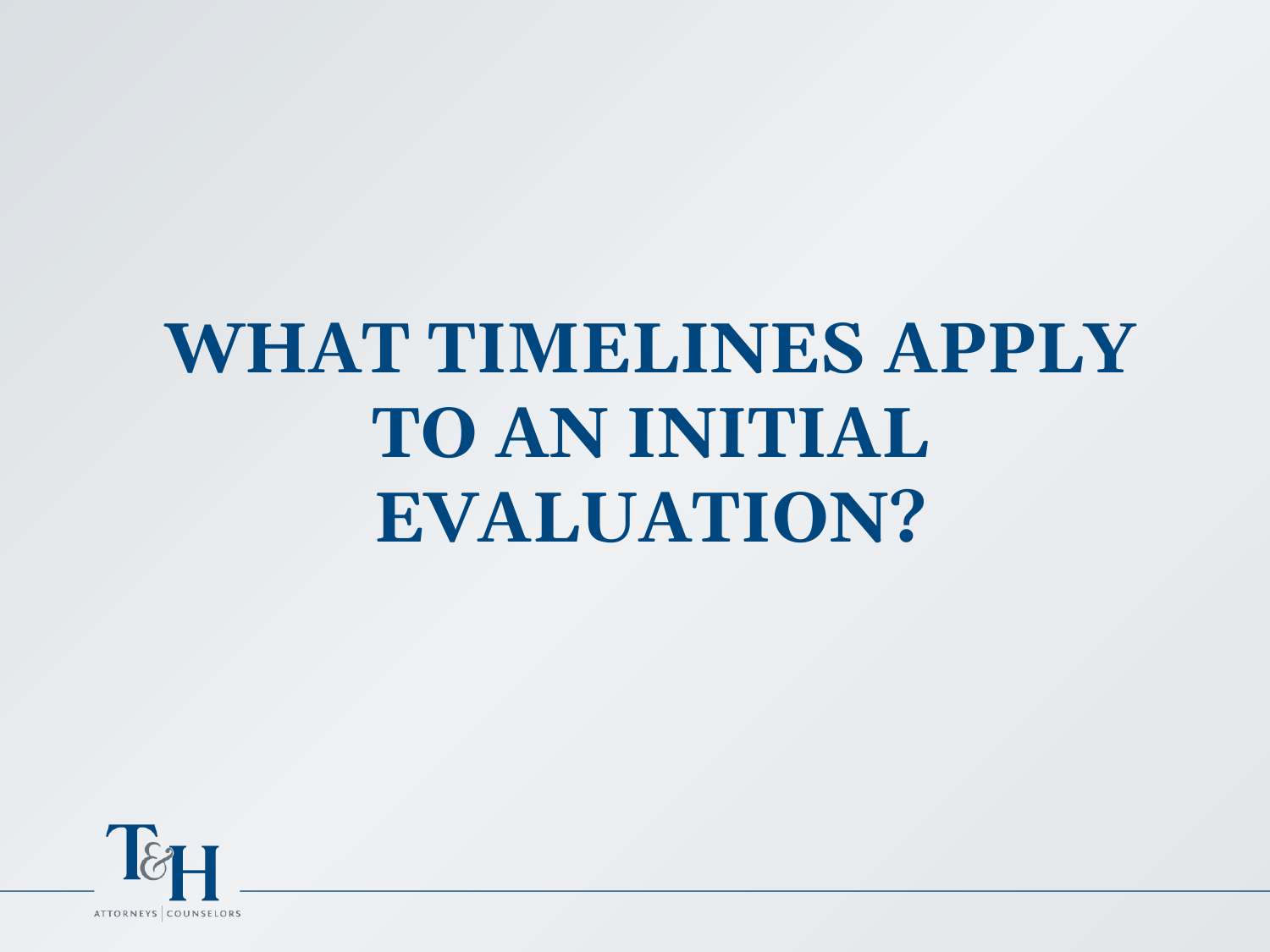

WHAT TIMELINES APPLY TO AN INITIAL EVALUATION?